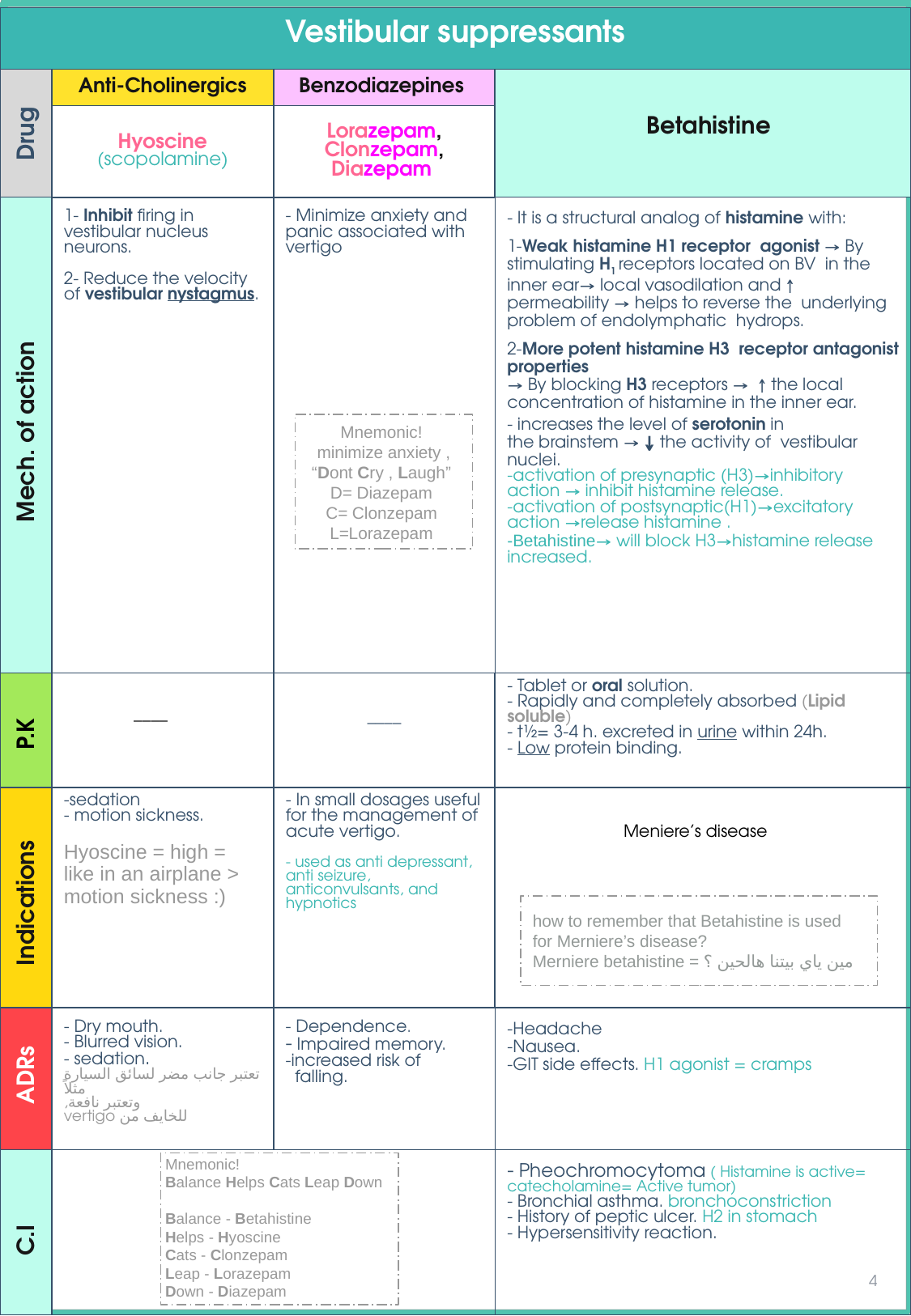

| Vestibular suppressants |  |  |  |
| --- | --- | --- | --- |
|  | Anti-Cholinergics | Benzodiazepines | Betahistine |
|  | Hyoscine (scopolamine) | Lorazepam, Clonzepam, Diazepam |  |
|  | 1- Inhibit firing in vestibular nucleus neurons. 2- Reduce the velocity of vestibular nystagmus. | - Minimize anxiety and panic associated with vertigo | - It is a structural analog of histamine with: 1-Weak histamine H1 receptor agonist → By stimulating H1 receptors located on BV in the inner ear→ local vasodilation and ↑ permeability → helps to reverse the underlying problem of endolymphatic hydrops. 2-More potent histamine H3 receptor antagonist properties → By blocking H3 receptors → ↑ the local concentration of histamine in the inner ear. - increases the level of serotonin in the brainstem → ↓ the activity of vestibular nuclei. -activation of presynaptic (H3)→inhibitory action → inhibit histamine release. -activation of postsynaptic(H1)→excitatory action →release histamine . -Betahistine→ will block H3→histamine release increased. |
|  | \_\_\_\_ | \_\_\_\_ | - Tablet or oral solution. - Rapidly and completely absorbed (Lipid soluble) - t½= 3-4 h. excreted in urine within 24h. - Low protein binding. |
|  | -sedation - motion sickness. Hyoscine = high = like in an airplane > motion sickness :) | - In small dosages useful for the management of acute vertigo. - used as anti depressant, anti seizure, anticonvulsants, and hypnotics | Meniere’s disease |
|  | - Dry mouth. - Blurred vision. - sedation. تعتبر جانب مضر لسائق السيارة مثلاً ,وتعتبر نافعة vertigo للخايف من | - Dependence. - Impaired memory. -increased risk of falling. | -Headache -Nausea. -GIT side effects. H1 agonist = cramps |
|  |  |  | - Pheochromocytoma ( Histamine is active= catecholamine= Active tumor) - Bronchial asthma. bronchoconstriction - History of peptic ulcer. H2 in stomach - Hypersensitivity reaction. |
Drug
Mech. of action

Mnemonic!
minimize anxiety , “Dont Cry , Laugh”
D= Diazepam
C= Clonzepam
L=Lorazepam
P.K
Indications

how to remember that Betahistine is used for Merniere’s disease?
Merniere betahistine = مين ياي بيتنا هالحين ؟
ADRs

Mnemonic!
Balance Helps Cats Leap Down

Balance - Betahistine
Helps - Hyoscine
Cats - Clonzepam
Leap - Lorazepam
Down - Diazepam

C.I

4